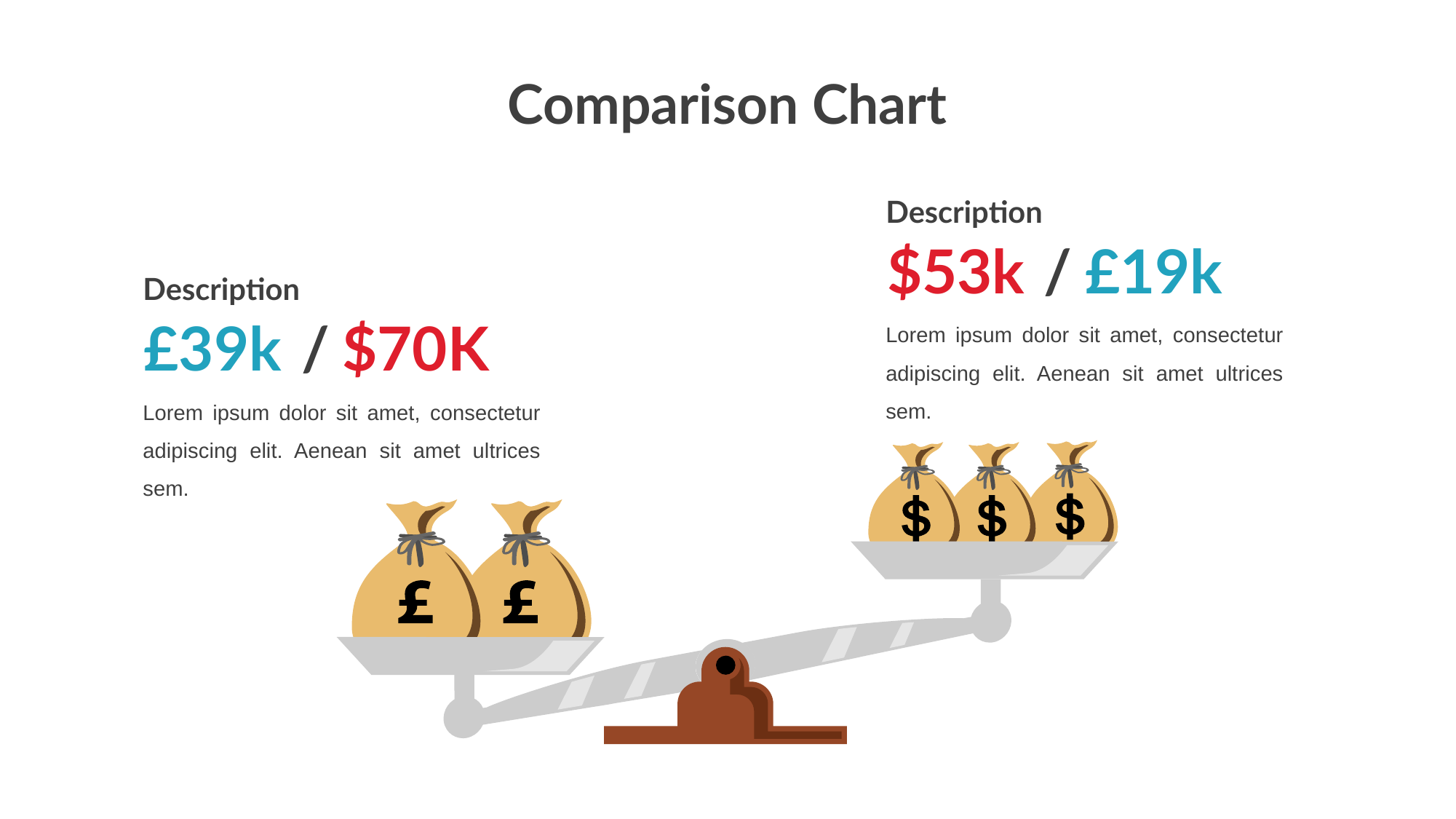

# Comparison Chart
Description
$53k
/
£19k
Description
Lorem ipsum dolor sit amet, consectetur adipiscing elit. Aenean sit amet ultrices sem.
£39k
/
$70K
Lorem ipsum dolor sit amet, consectetur adipiscing elit. Aenean sit amet ultrices sem.